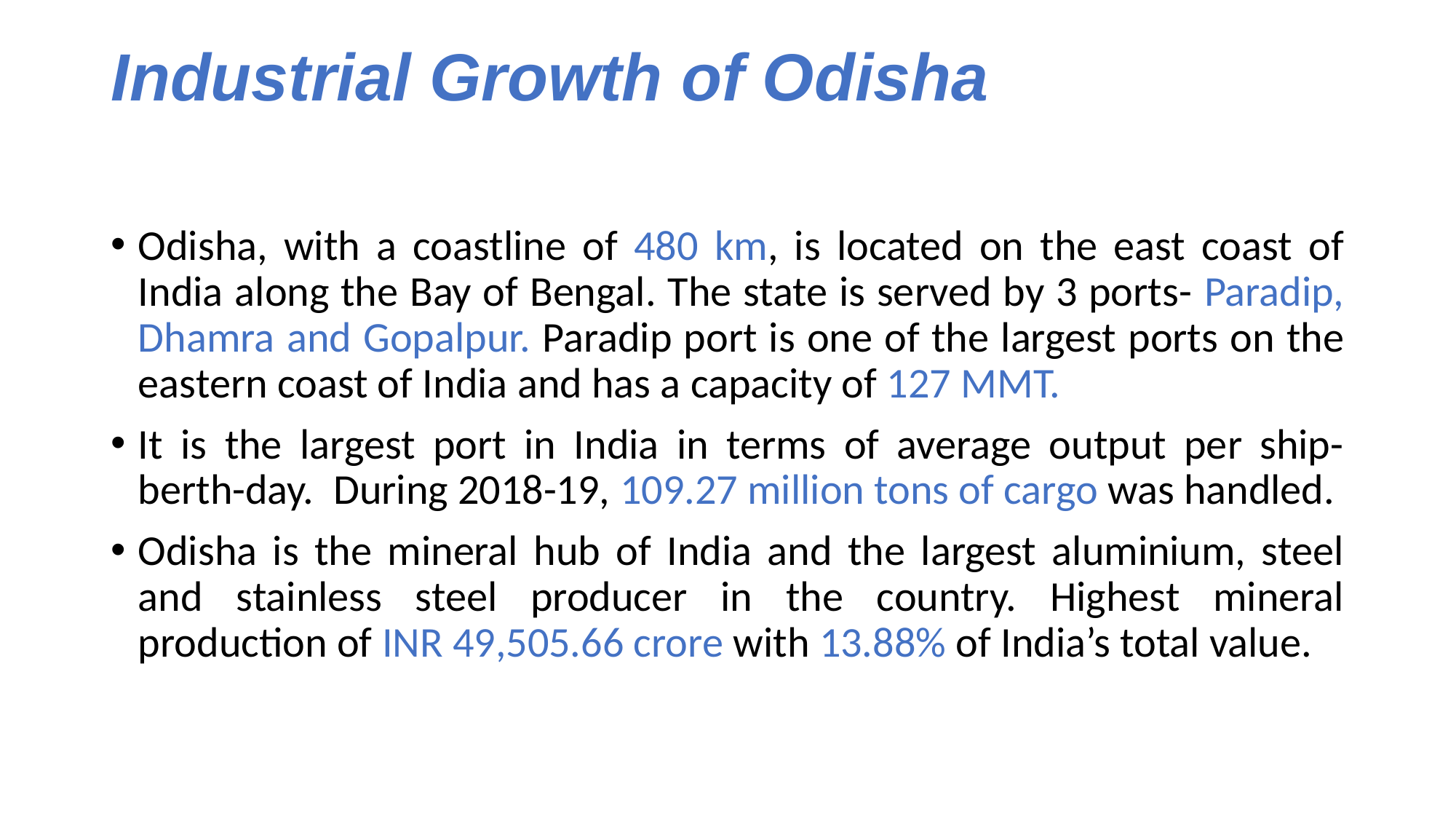

# Industrial Growth of Odisha
Odisha, with a coastline of 480 km, is located on the east coast of India along the Bay of Bengal. The state is served by 3 ports- Paradip, Dhamra and Gopalpur. Paradip port is one of the largest ports on the eastern coast of India and has a capacity of 127 MMT.
It is the largest port in India in terms of average output per ship-berth-day.  During 2018-19, 109.27 million tons of cargo was handled.
Odisha is the mineral hub of India and the largest aluminium, steel and stainless steel producer in the country. Highest mineral production of INR 49,505.66 crore with 13.88% of India’s total value.